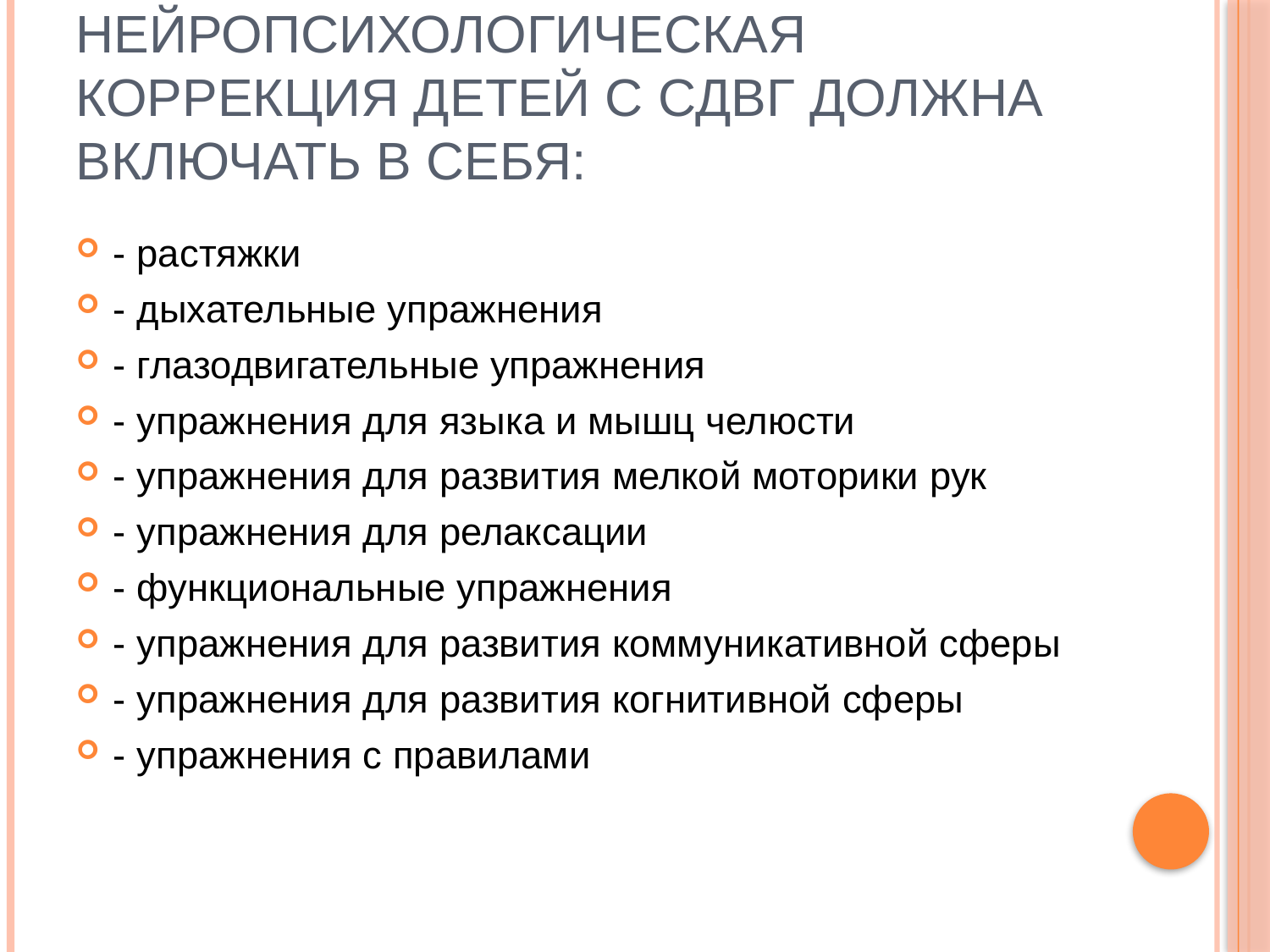

# Нейропсихологическая коррекция детей с СДВГ должна включать в себя:
- растяжки
- дыхательные упражнения
- глазодвигательные упражнения
- упражнения для языка и мышц челюсти
- упражнения для развития мелкой моторики рук
- упражнения для релаксации
- функциональные упражнения
- упражнения для развития коммуникативной сферы
- упражнения для развития когнитивной сферы
- упражнения с правилами